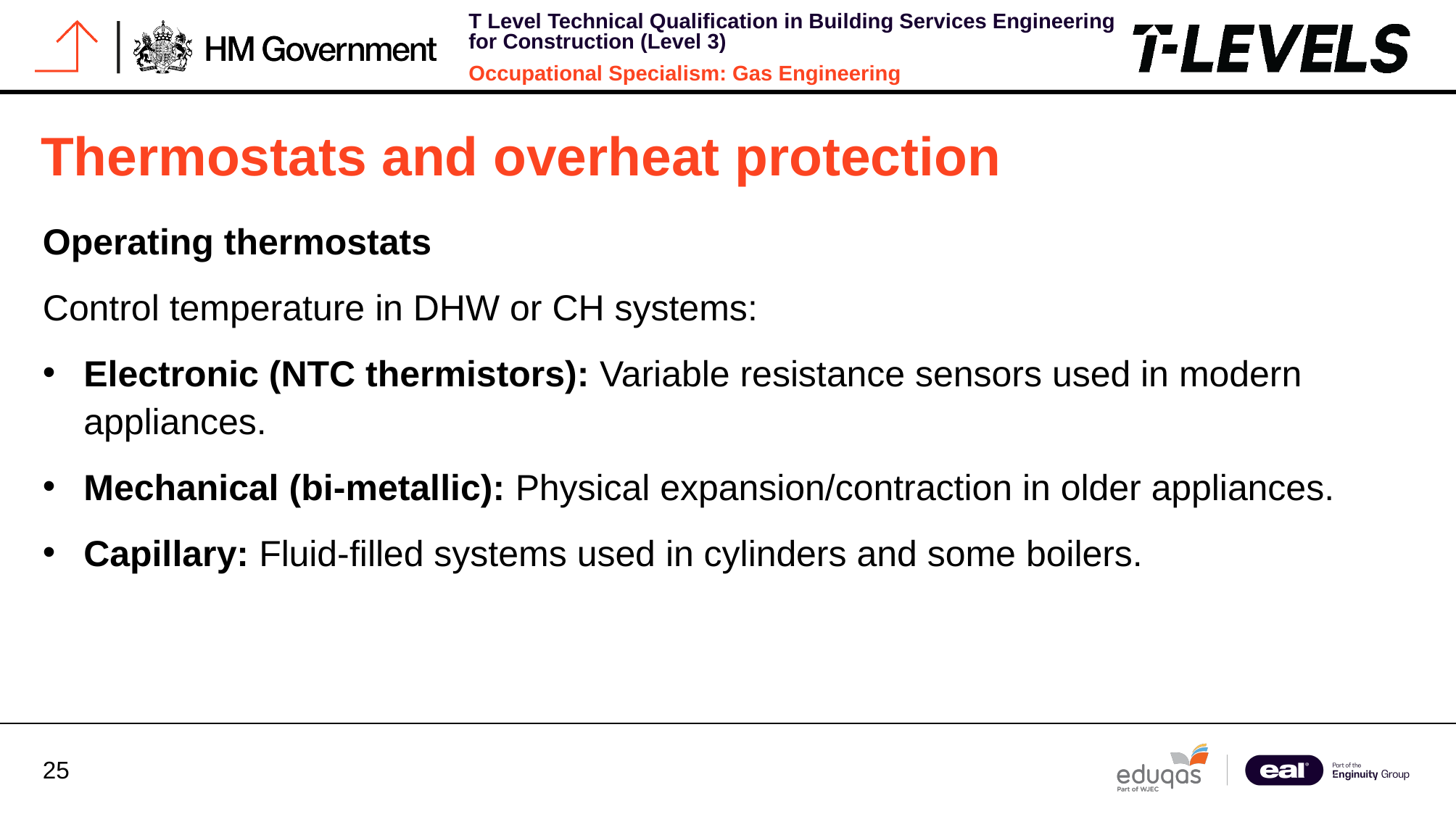

# Thermostats and overheat protection
Operating thermostats
Control temperature in DHW or CH systems:
Electronic (NTC thermistors): Variable resistance sensors used in modern appliances.
Mechanical (bi-metallic): Physical expansion/contraction in older appliances.
Capillary: Fluid-filled systems used in cylinders and some boilers.